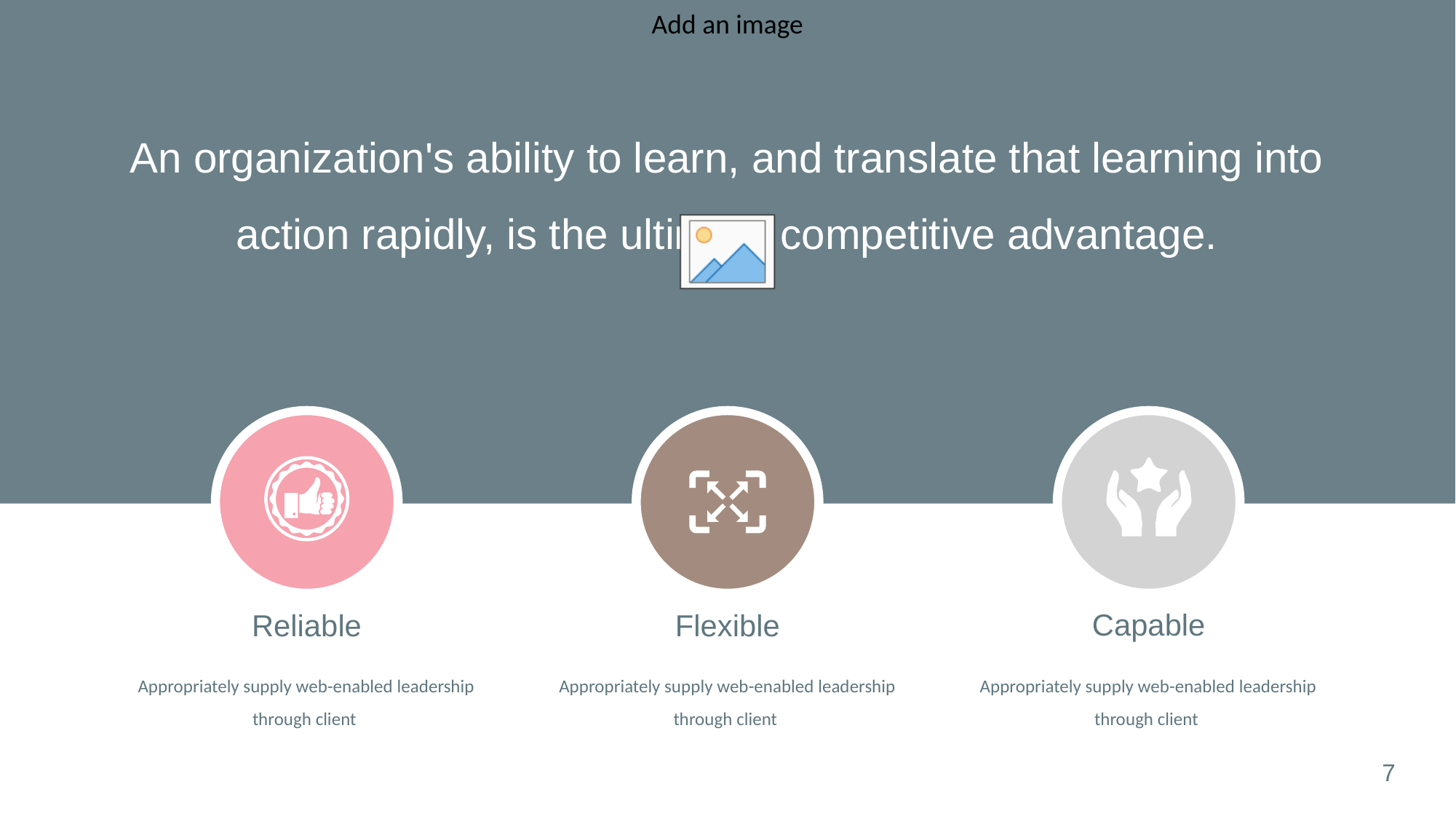

An organization's ability to learn, and translate that learning into action rapidly, is the ultimate competitive advantage.

Capable
Reliable
Flexible
Appropriately supply web-enabled leadership through client
Appropriately supply web-enabled leadership through client
Appropriately supply web-enabled leadership through client